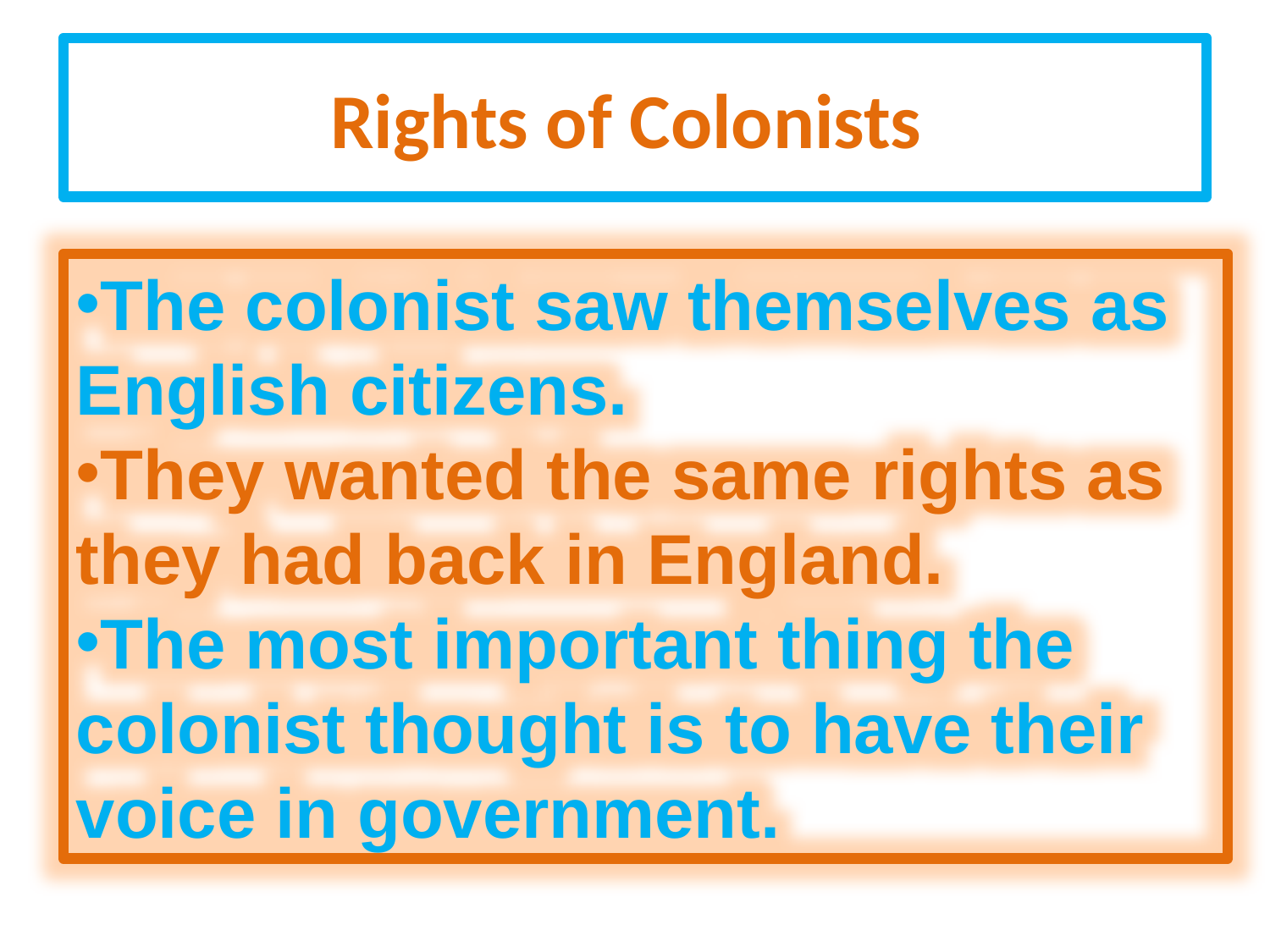

# Rights of Colonists
The colonist saw themselves as English citizens.
They wanted the same rights as they had back in England.
The most important thing the colonist thought is to have their voice in government.